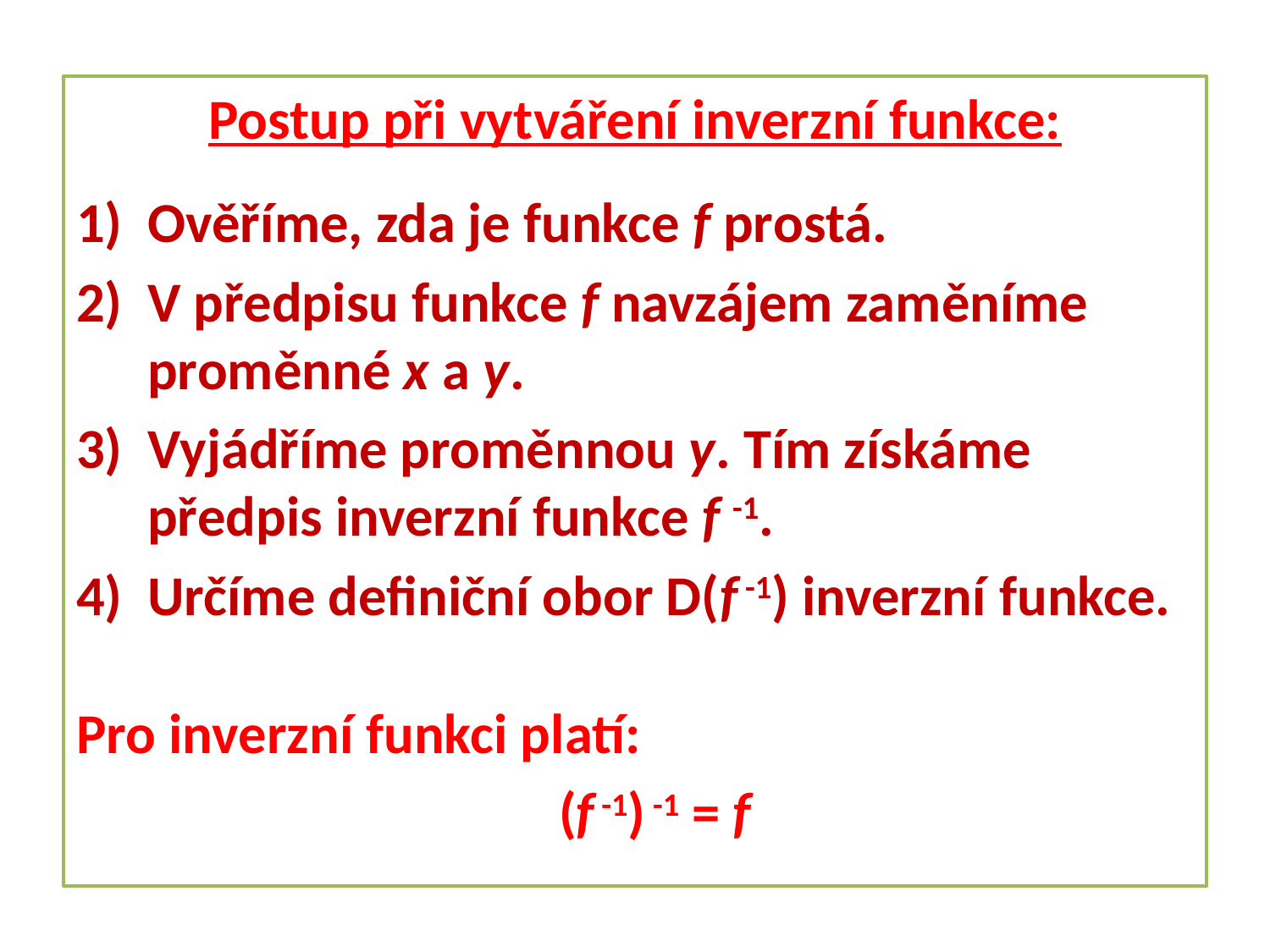

#
Postup při vytváření inverzní funkce:

Ověříme, zda je funkce f prostá.
V předpisu funkce f navzájem zaměníme proměnné x a y.
Vyjádříme proměnnou y. Tím získáme předpis inverzní funkce f -1.
Určíme definiční obor D(f -1) inverzní funkce.

Pro inverzní funkci platí:
                                      (f -1) -1 = f